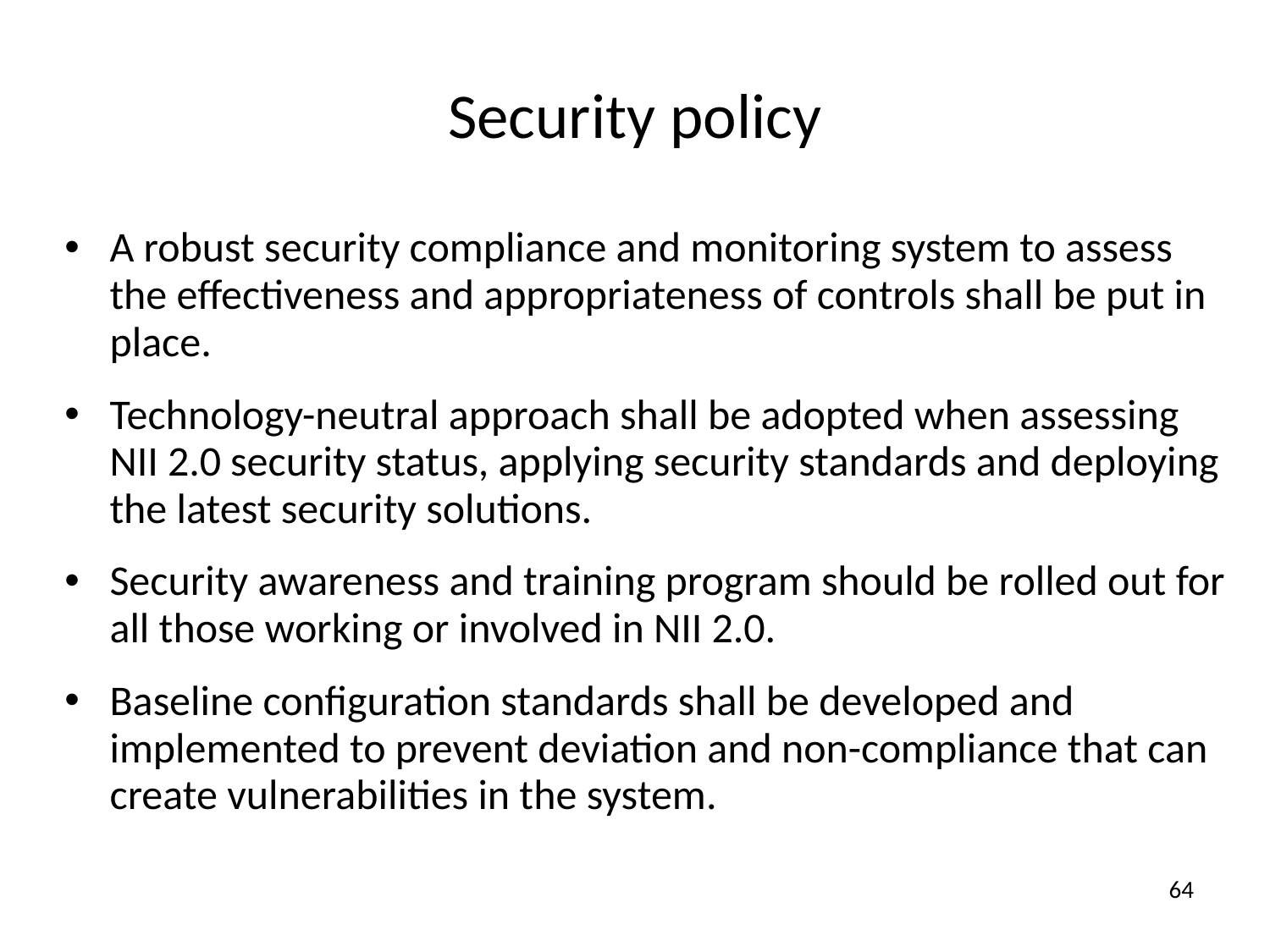

Security policy
A robust security compliance and monitoring system to assess the effectiveness and appropriateness of controls shall be put in place.
Technology-neutral approach shall be adopted when assessing NII 2.0 security status, applying security standards and deploying the latest security solutions.
Security awareness and training program should be rolled out for all those working or involved in NII 2.0.
Baseline configuration standards shall be developed and implemented to prevent deviation and non-compliance that can create vulnerabilities in the system.
64